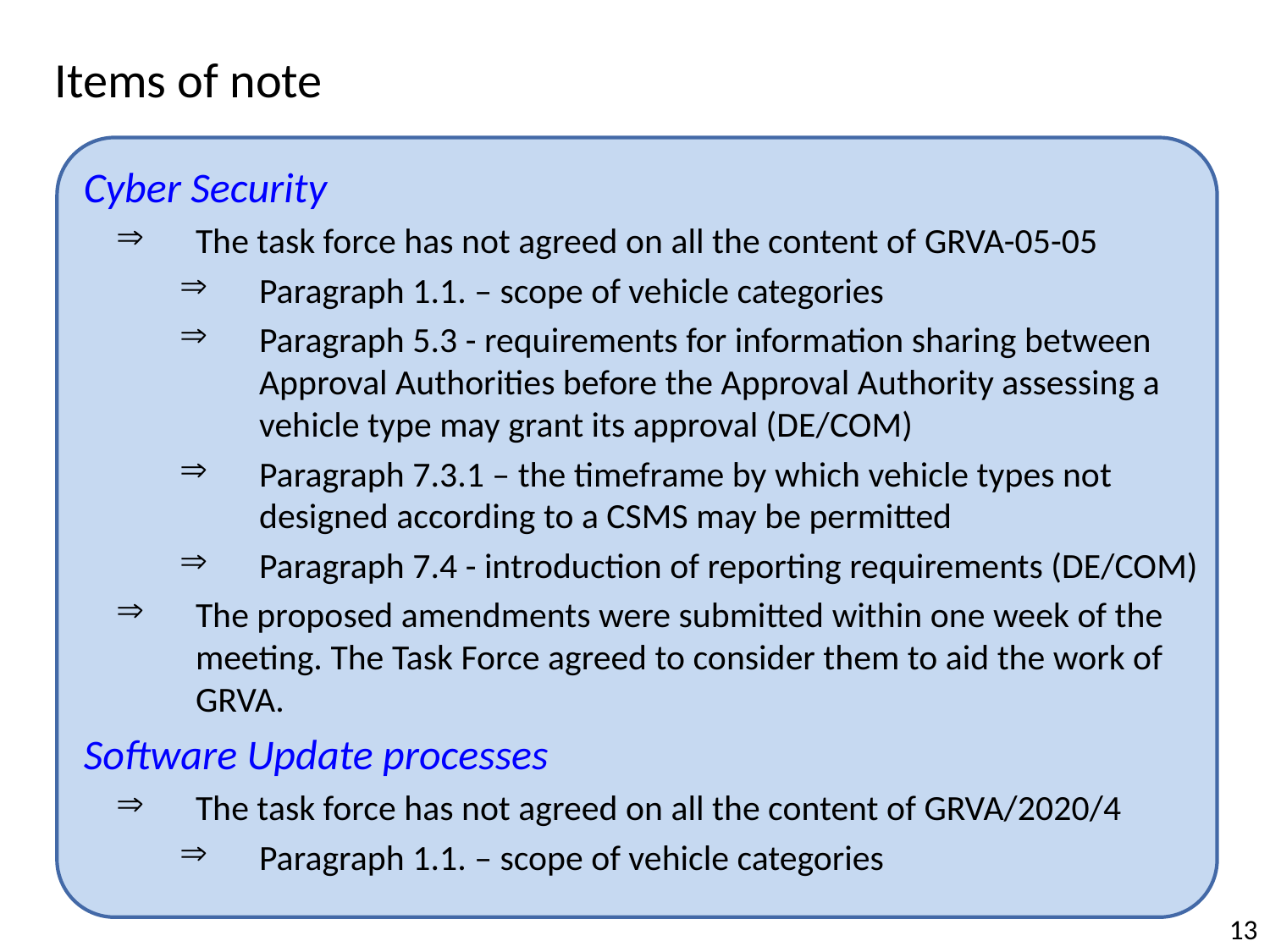

Items of note
Cyber Security
The task force has not agreed on all the content of GRVA-05-05
Paragraph 1.1. – scope of vehicle categories
Paragraph 5.3 - requirements for information sharing between Approval Authorities before the Approval Authority assessing a vehicle type may grant its approval (DE/COM)
Paragraph 7.3.1 – the timeframe by which vehicle types not designed according to a CSMS may be permitted
Paragraph 7.4 - introduction of reporting requirements (DE/COM)
The proposed amendments were submitted within one week of the meeting. The Task Force agreed to consider them to aid the work of GRVA.
Software Update processes
The task force has not agreed on all the content of GRVA/2020/4
Paragraph 1.1. – scope of vehicle categories